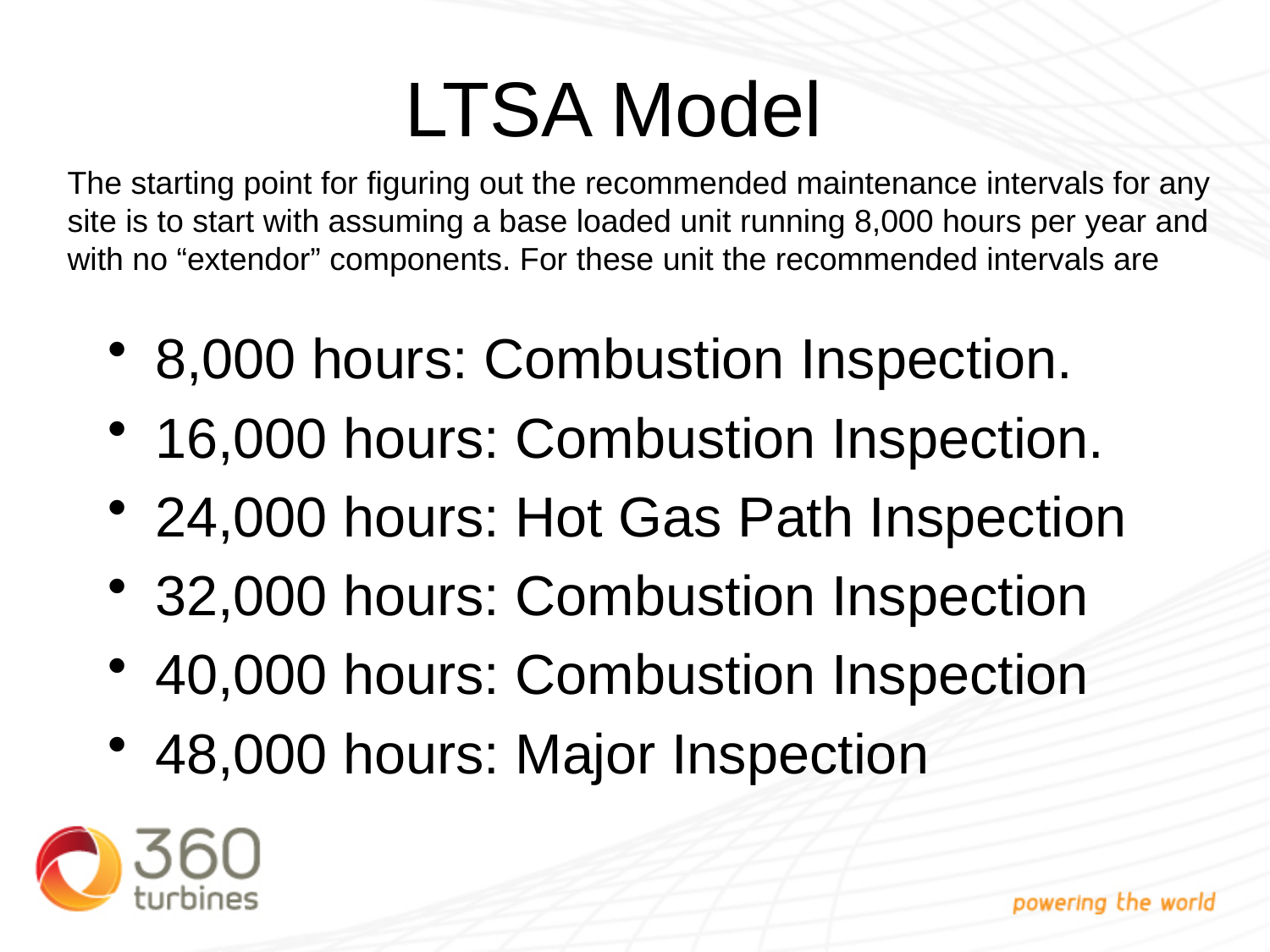

# LTSA Model
The starting point for figuring out the recommended maintenance intervals for any site is to start with assuming a base loaded unit running 8,000 hours per year and with no “extendor” components. For these unit the recommended intervals are
8,000 hours: Combustion Inspection.
16,000 hours: Combustion Inspection.
24,000 hours: Hot Gas Path Inspection
32,000 hours: Combustion Inspection
40,000 hours: Combustion Inspection
48,000 hours: Major Inspection